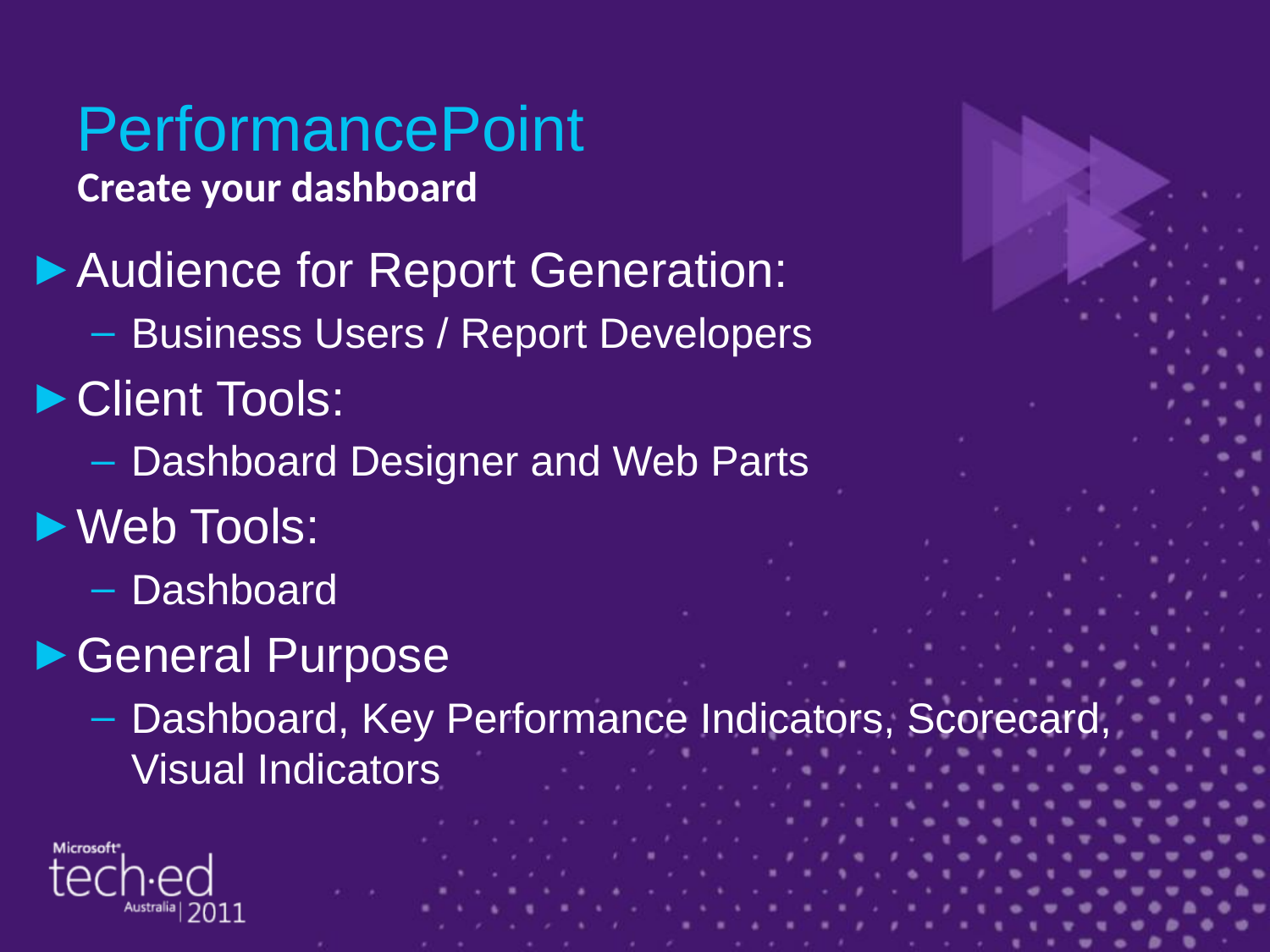

# PerformancePoint
Create your dashboard
Audience for Report Generation:
Business Users / Report Developers
Client Tools:
Dashboard Designer and Web Parts
Web Tools:
Dashboard
General Purpose
Dashboard, Key Performance Indicators, Scorecard, Visual Indicators